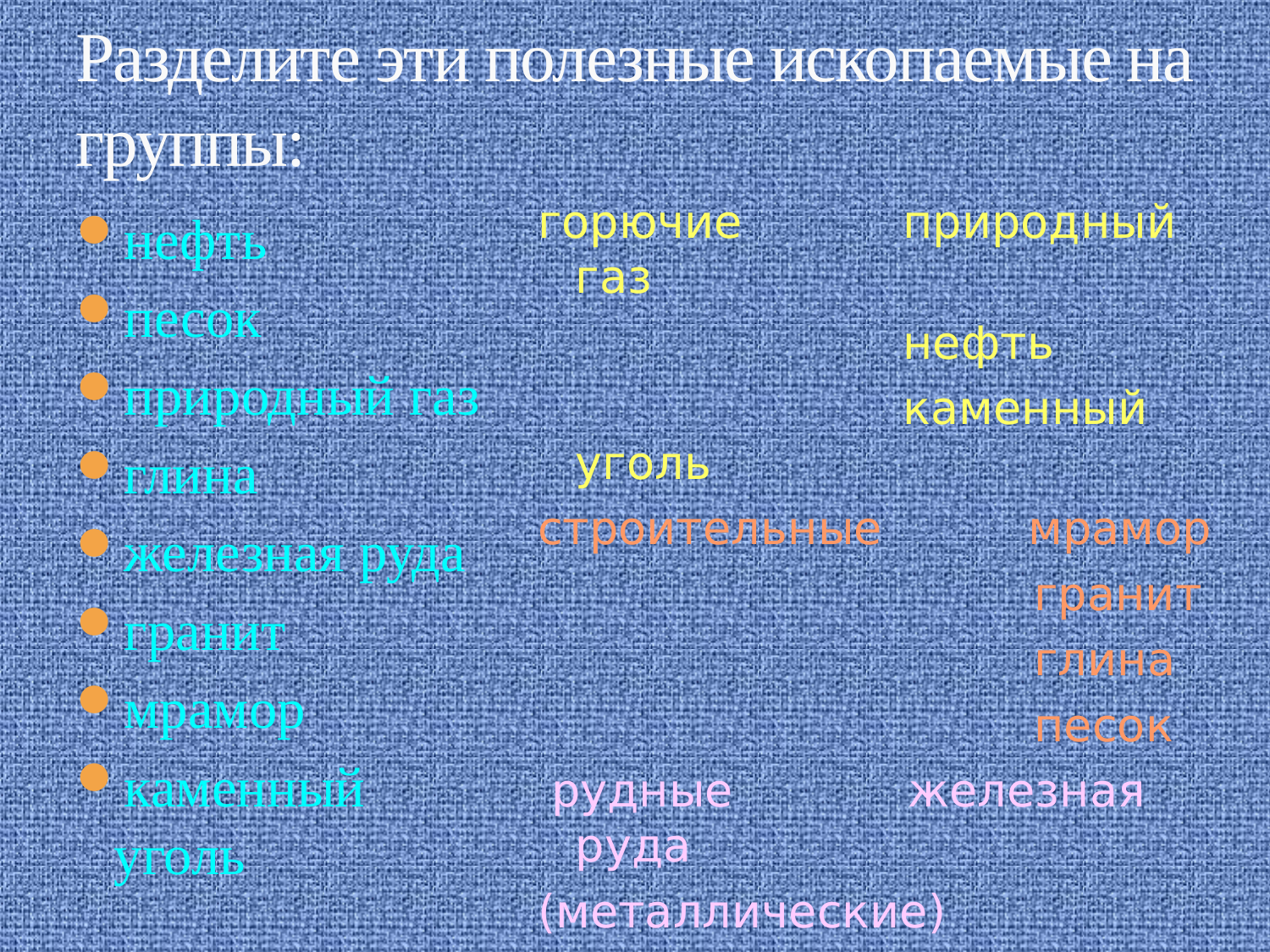

# Разделите эти полезные ископаемые на группы:
горючие           природный газ
                         нефть
                         каменный уголь
строительные          мрамор
                                  гранит
                                  глина
                                  песок
 рудные            железная руда
(металлические)

нефть
песок
природный газ
глина
железная руда
гранит
мрамор
каменный уголь